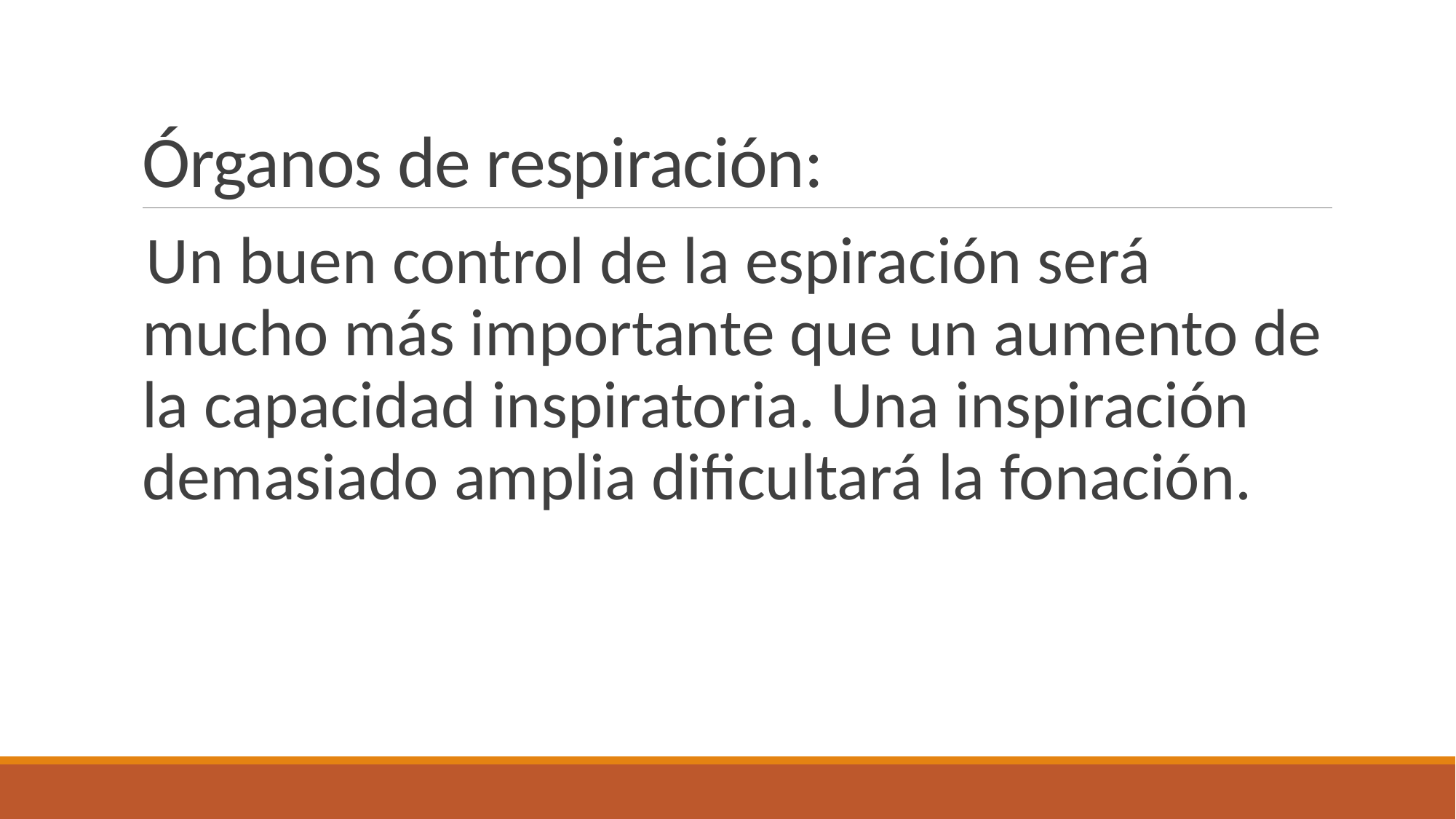

# Órganos de respiración:
Un buen control de la espiración será mucho más importante que un aumento de la capacidad inspiratoria. Una inspiración demasiado amplia dificultará la fonación.